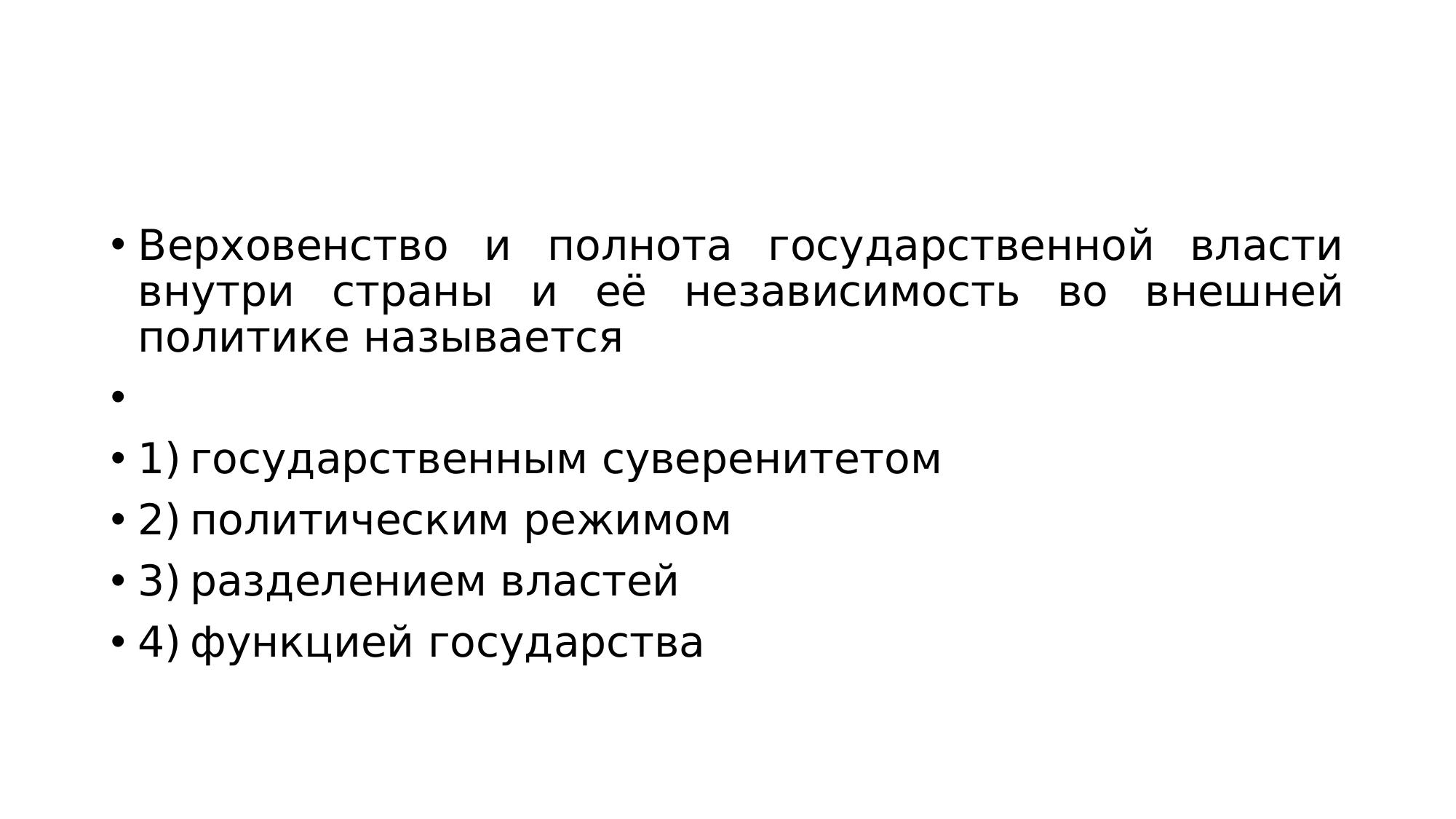

#
Верховенство и полнота государственной власти внутри страны и её независимость во внешней политике называется

1) государственным суверенитетом
2) политическим режимом
3) разделением властей
4) функцией государства